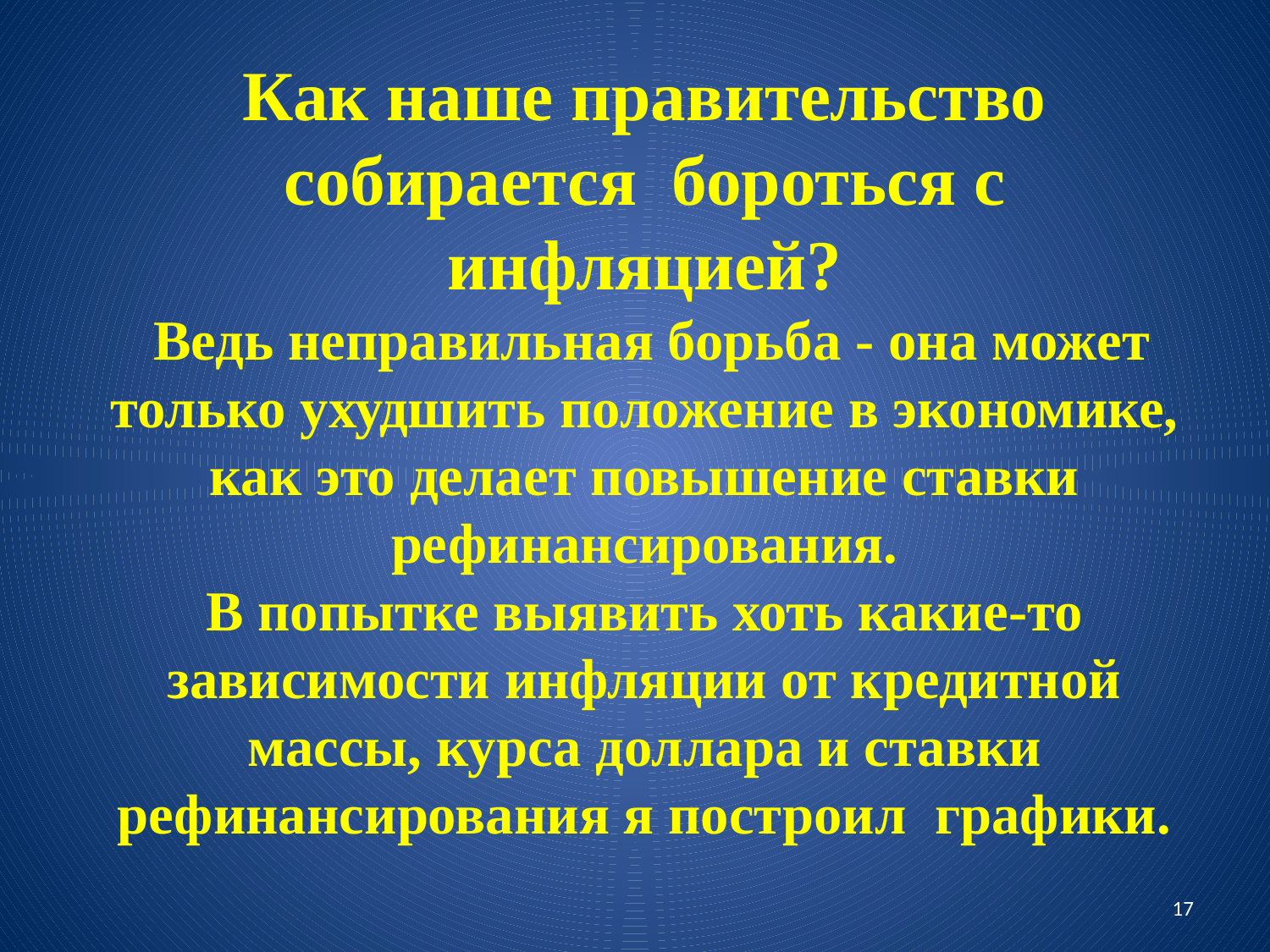

Как наше правительство собирается  бороться с инфляцией?
 Ведь неправильная борьба - она может только ухудшить положение в экономике, как это делает повышение ставки рефинансирования.
В попытке выявить хоть какие-то зависимости инфляции от кредитной массы, курса доллара и ставки рефинансирования я построил  графики.
17